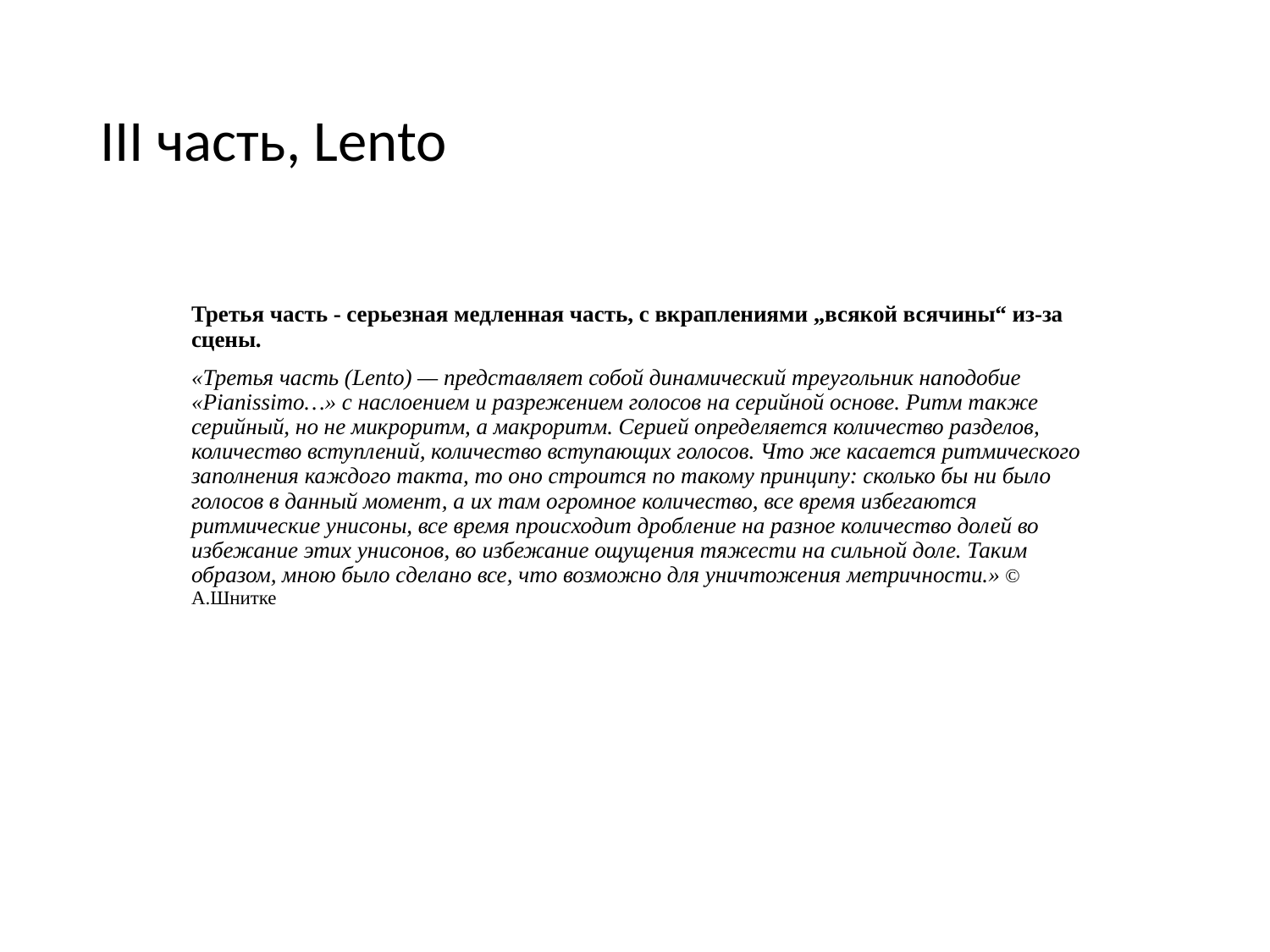

# III часть, Lento
Третья часть - серьезная медленная часть, с вкраплениями „всякой всячины“ из-за сцены.
«Третья часть (Lento) — представляет собой динамический треугольник наподобие «Pianissimo…» с наслоением и разрежением голосов на серийной основе. Ритм также серийный, но не микроритм, а макроритм. Серией определяется количество разделов, количество вступлений, количество вступающих голосов. Что же касается ритмического заполнения каждого такта, то оно строится по такому принципу: сколько бы ни было голосов в данный момент, а их там огромное количество, все время избегаются ритмические унисоны, все время происходит дробление на разное количество долей во избежание этих унисонов, во избежание ощущения тяжести на сильной доле. Таким образом, мною было сделано все, что возможно для уничтожения метричности.» © А.Шнитке